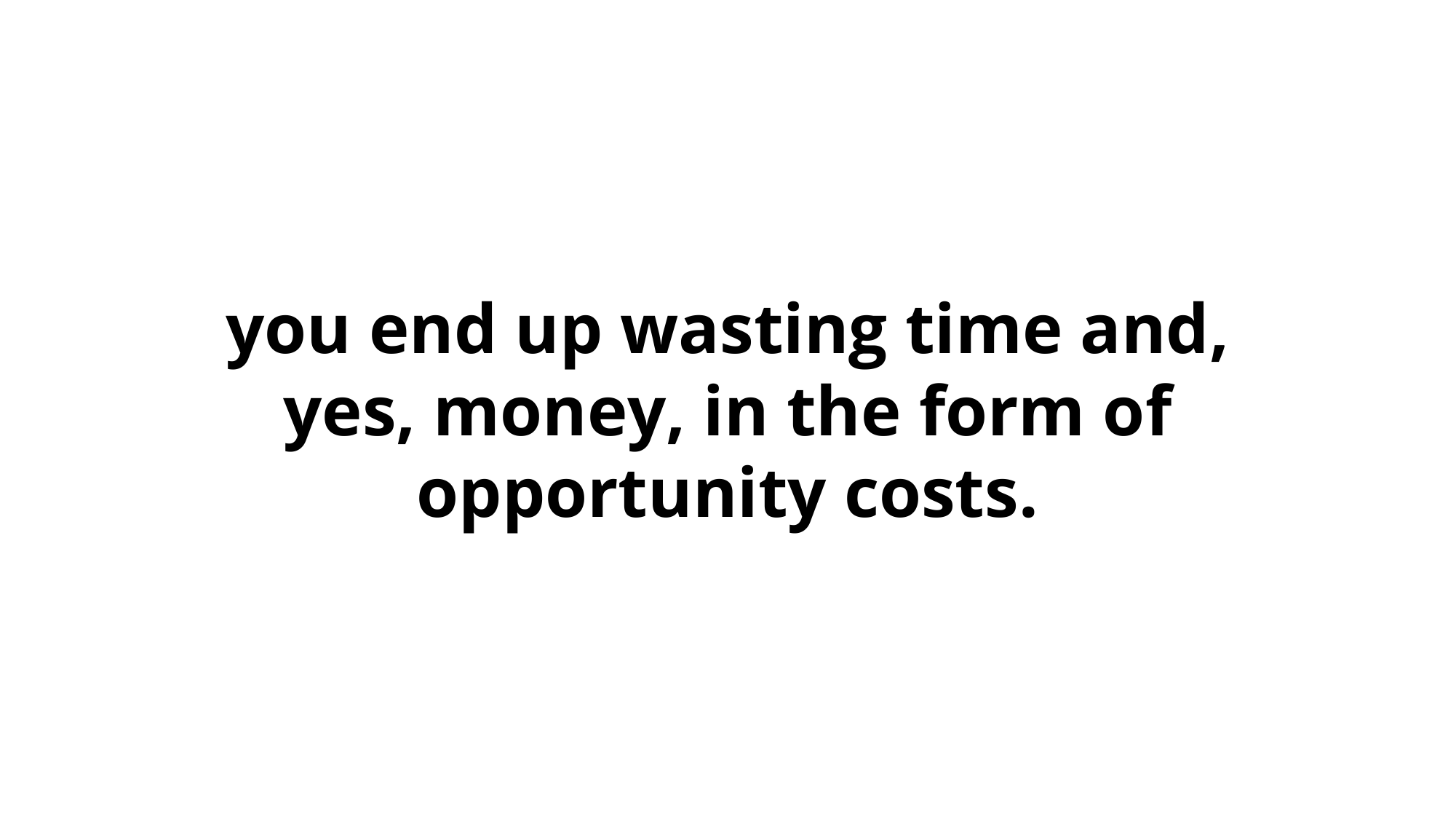

you end up wasting time and, yes, money, in the form of opportunity costs.